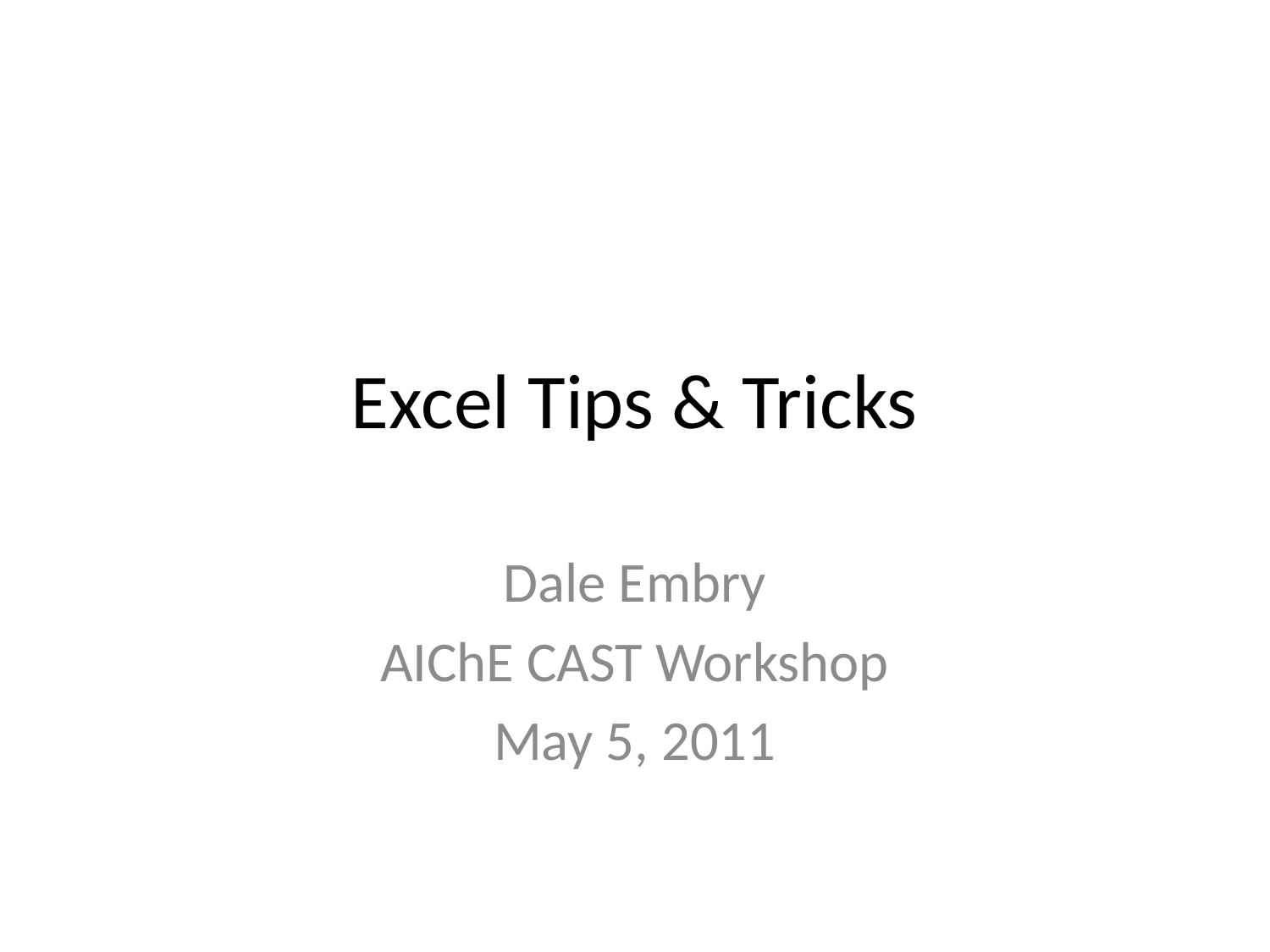

# Excel Tips & Tricks
Dale Embry
AIChE CAST Workshop
May 5, 2011